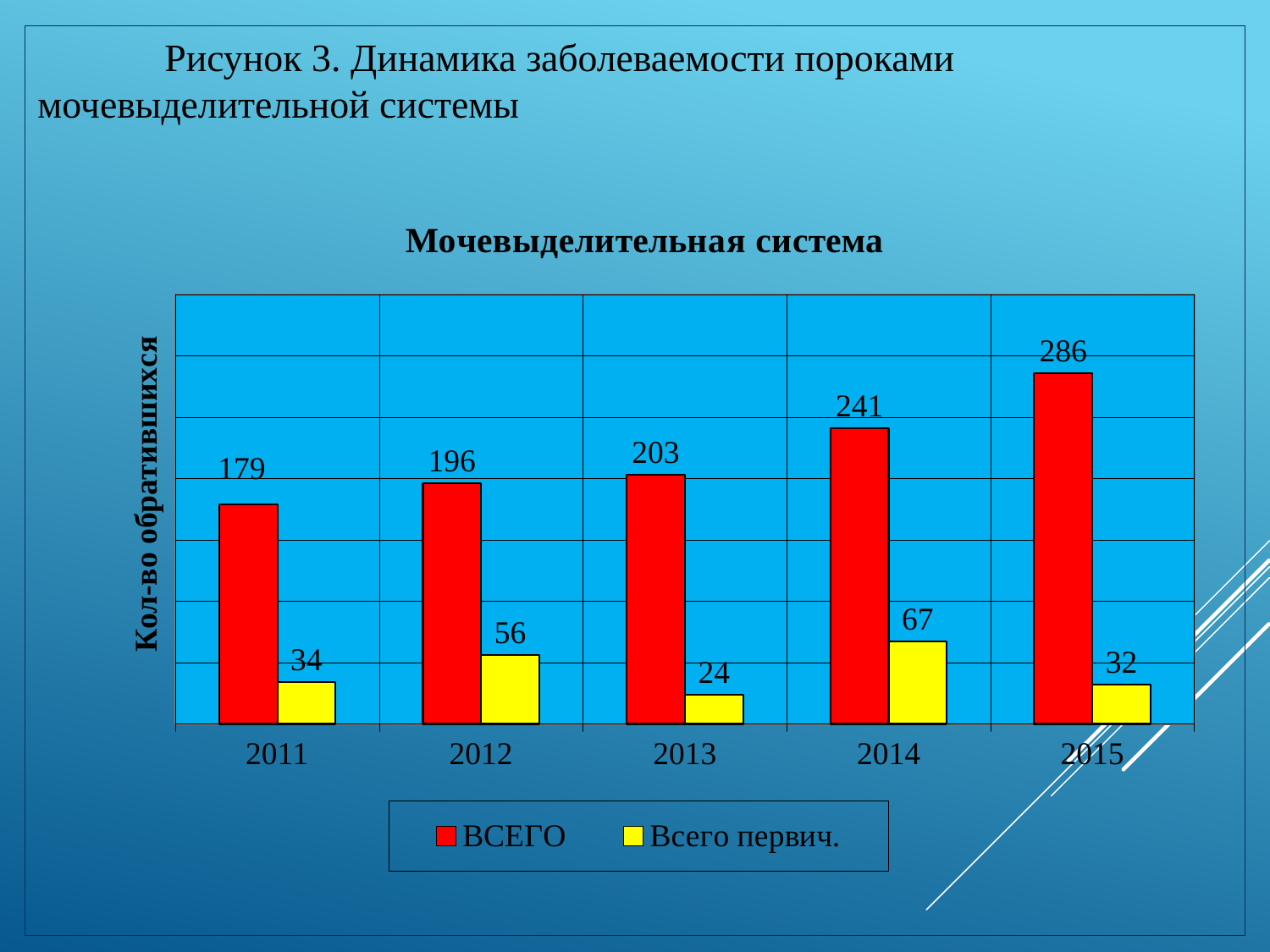

Рисунок 3. Динамика заболеваемости пороками мочевыделительной системы

### Chart: Мочевыделительная система

| Category | ВСЕГО | Всего первич. |
|---|---|---|
| 2011 | 179.0 | 34.0 |
| 2012 | 196.0 | 56.0 |
| 2013 | 203.0 | 24.0 |
| 2014 | 241.0 | 67.0 |
| 2015 | 286.0 | 32.0 |